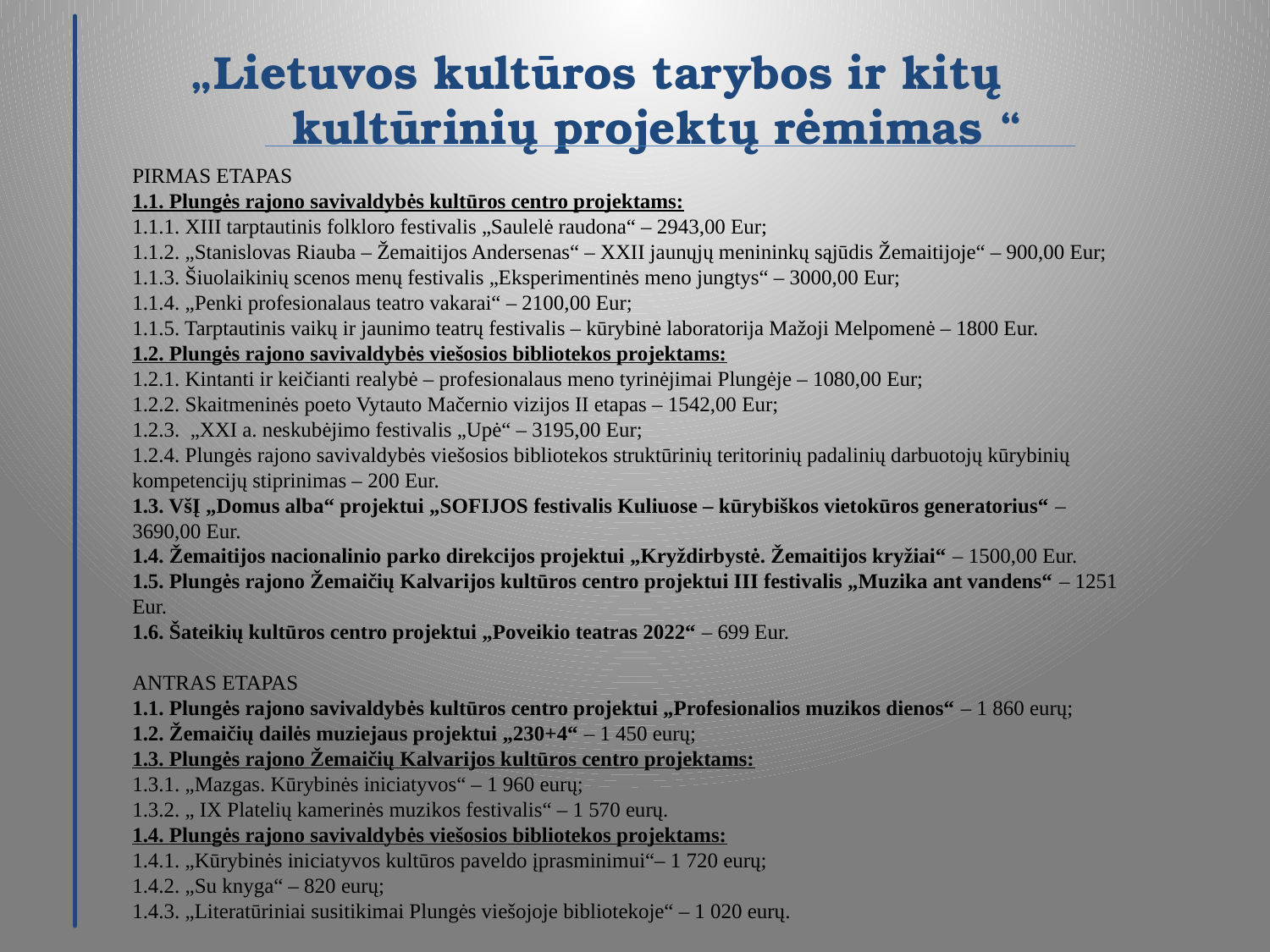

„Lietuvos kultūros tarybos ir kitų
   kultūrinių projektų rėmimas “
PIRMAS ETAPAS
1.1. Plungės rajono savivaldybės kultūros centro projektams:
1.1.1. XIII tarptautinis folkloro festivalis „Saulelė raudona“ – 2943,00 Eur;
1.1.2. „Stanislovas Riauba – Žemaitijos Andersenas“ – XXII jaunųjų menininkų sąjūdis Žemaitijoje“ – 900,00 Eur;
1.1.3. Šiuolaikinių scenos menų festivalis „Eksperimentinės meno jungtys“ – 3000,00 Eur;
1.1.4. „Penki profesionalaus teatro vakarai“ – 2100,00 Eur;
1.1.5. Tarptautinis vaikų ir jaunimo teatrų festivalis – kūrybinė laboratorija Mažoji Melpomenė – 1800 Eur.
1.2. Plungės rajono savivaldybės viešosios bibliotekos projektams:
1.2.1. Kintanti ir keičianti realybė – profesionalaus meno tyrinėjimai Plungėje – 1080,00 Eur;
1.2.2. Skaitmeninės poeto Vytauto Mačernio vizijos II etapas – 1542,00 Eur;
1.2.3.  „XXI a. neskubėjimo festivalis „Upė“ – 3195,00 Eur;
1.2.4. Plungės rajono savivaldybės viešosios bibliotekos struktūrinių teritorinių padalinių darbuotojų kūrybinių kompetencijų stiprinimas – 200 Eur.
1.3. VšĮ „Domus alba“ projektui „SOFIJOS festivalis Kuliuose – kūrybiškos vietokūros generatorius“ – 3690,00 Eur.
1.4. Žemaitijos nacionalinio parko direkcijos projektui „Kryždirbystė. Žemaitijos kryžiai“ – 1500,00 Eur.
1.5. Plungės rajono Žemaičių Kalvarijos kultūros centro projektui III festivalis „Muzika ant vandens“ – 1251 Eur.
1.6. Šateikių kultūros centro projektui „Poveikio teatras 2022“ – 699 Eur.

ANTRAS ETAPAS
1.1. Plungės rajono savivaldybės kultūros centro projektui „Profesionalios muzikos dienos“ – 1 860 eurų;
1.2. Žemaičių dailės muziejaus projektui „230+4“ – 1 450 eurų;
1.3. Plungės rajono Žemaičių Kalvarijos kultūros centro projektams:
1.3.1. „Mazgas. Kūrybinės iniciatyvos“ – 1 960 eurų;
1.3.2. „ IX Platelių kamerinės muzikos festivalis“ – 1 570 eurų.
1.4. Plungės rajono savivaldybės viešosios bibliotekos projektams:
1.4.1. „Kūrybinės iniciatyvos kultūros paveldo įprasminimui“– 1 720 eurų;
1.4.2. „Su knyga“ – 820 eurų;
1.4.3. „Literatūriniai susitikimai Plungės viešojoje bibliotekoje“ – 1 020 eurų.